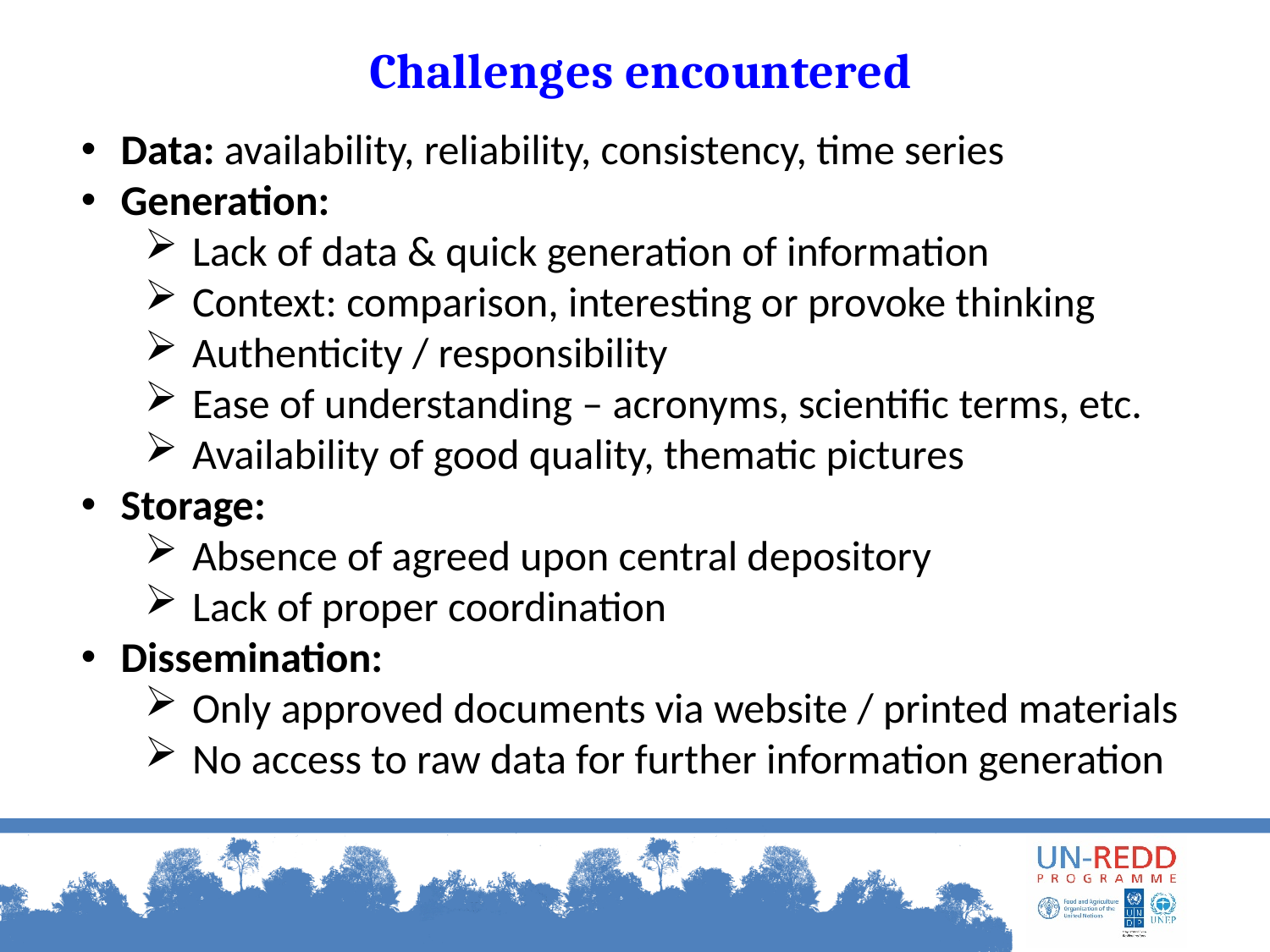

Challenges encountered
Data: availability, reliability, consistency, time series
Generation:
Lack of data & quick generation of information
Context: comparison, interesting or provoke thinking
Authenticity / responsibility
Ease of understanding – acronyms, scientific terms, etc.
Availability of good quality, thematic pictures
Storage:
Absence of agreed upon central depository
Lack of proper coordination
Dissemination:
Only approved documents via website / printed materials
No access to raw data for further information generation